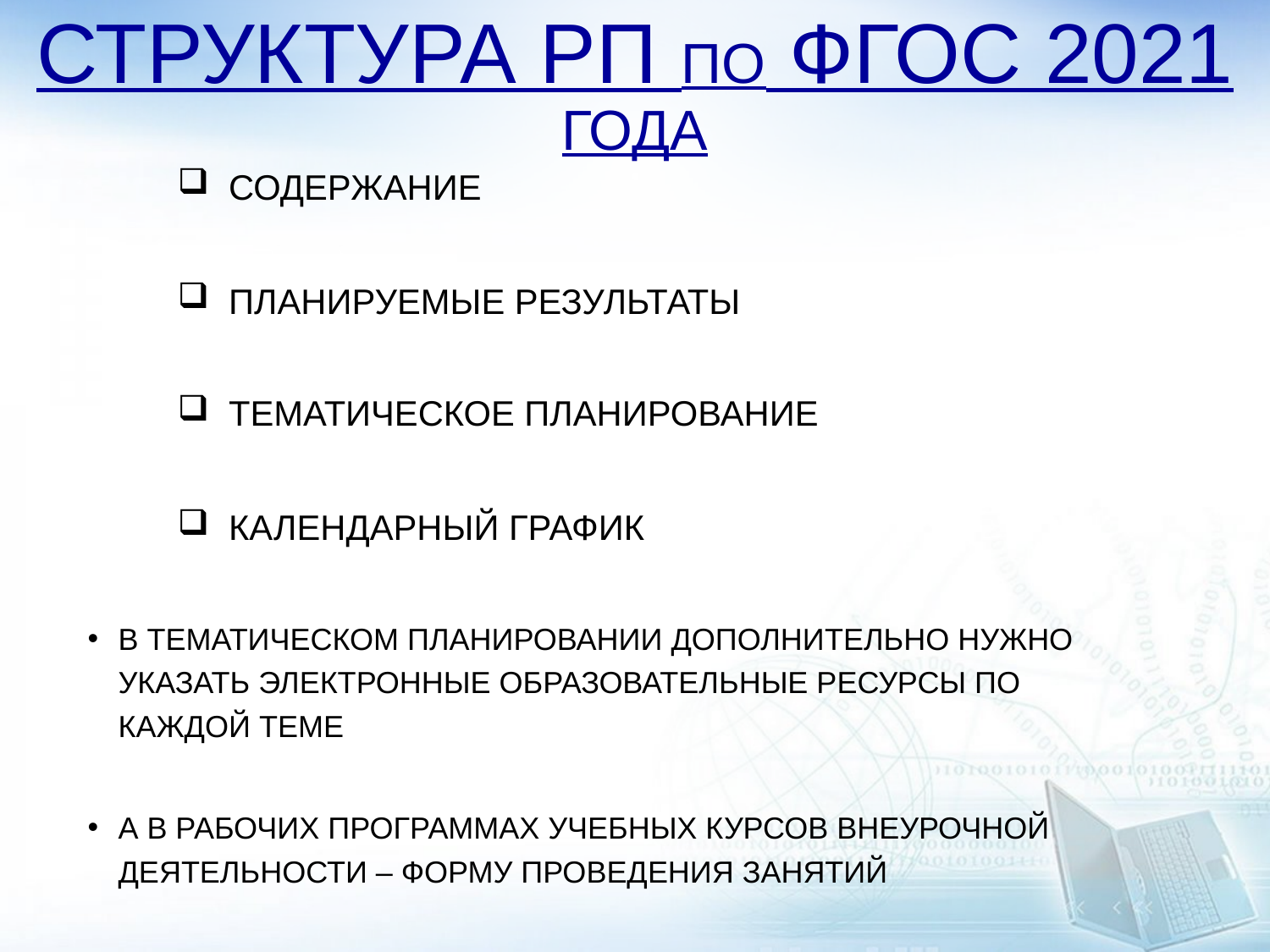

# Структура РП по ФГОС 2021 года
  содержание

  планируемые результаты

  Тематическое планирование

  Календарный график
В тематическом планировании дополнительно нужно указать электронные образовательные ресурсы по каждой теме

А в рабочих программах учебных курсов внеурочной деятельности – форму проведения занятий